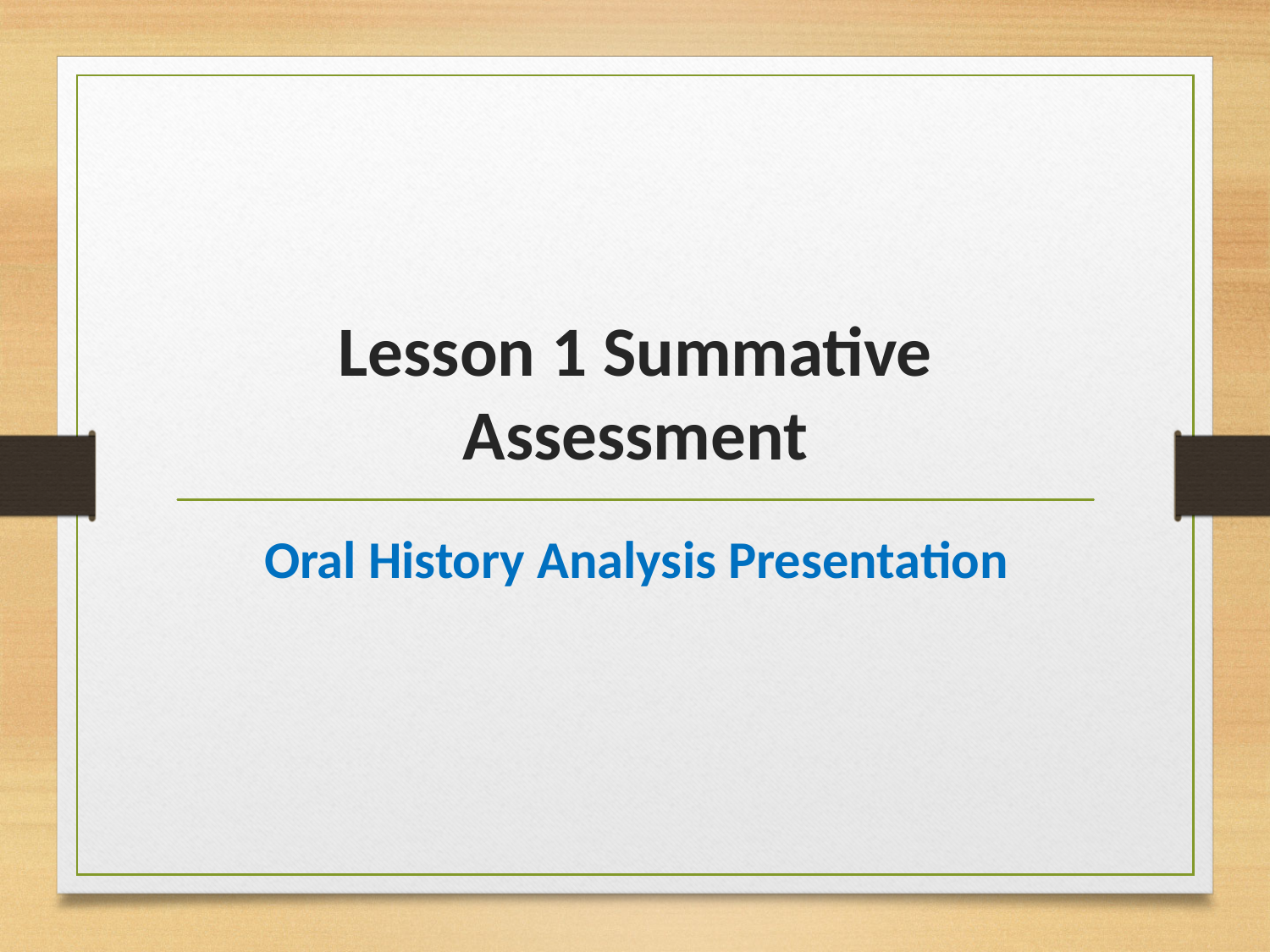

# Lesson 1 Summative Assessment
Oral History Analysis Presentation